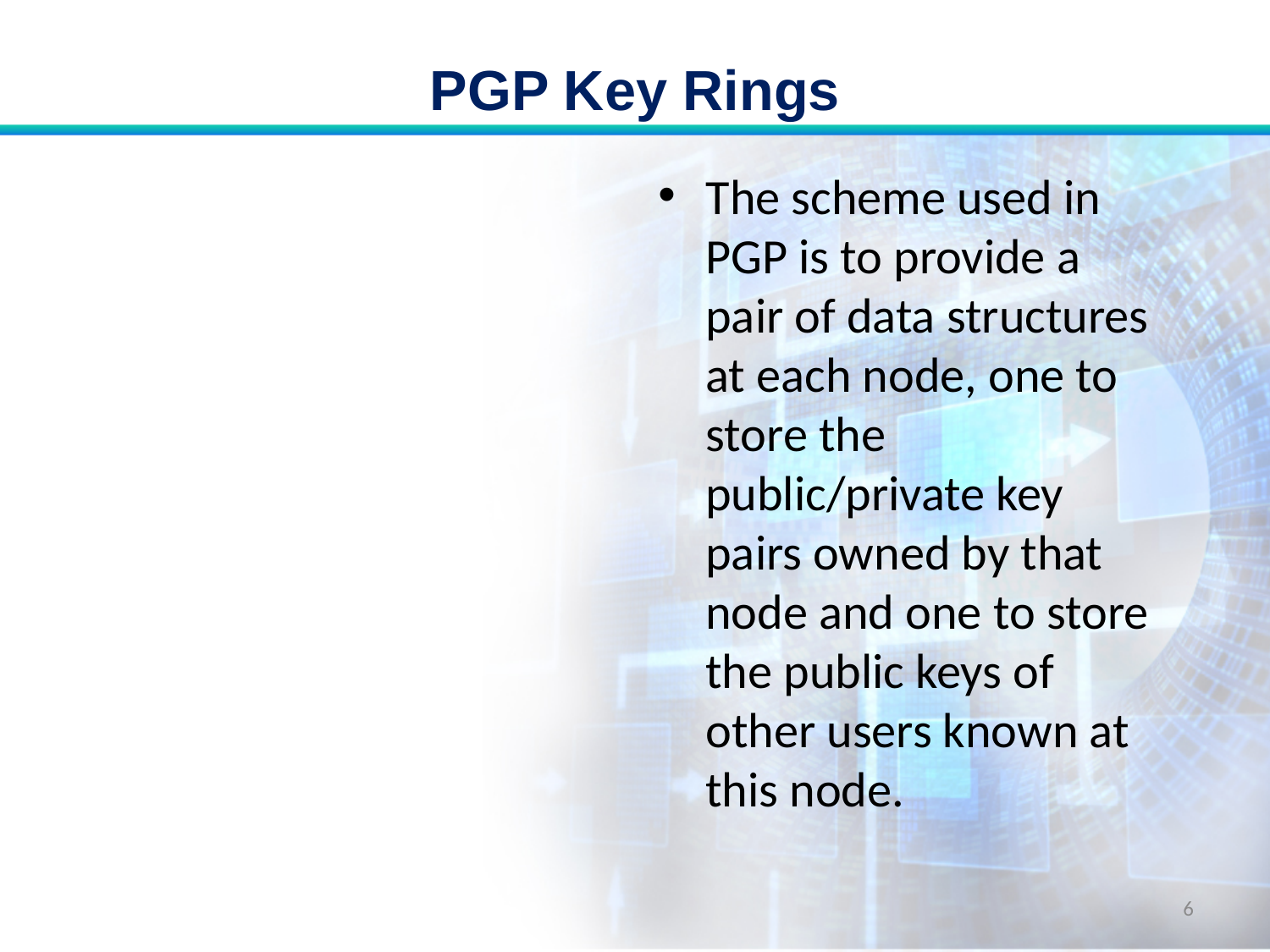

# PGP Key Rings
The scheme used in PGP is to provide a pair of data structures at each node, one to store the public/private key pairs owned by that node and one to store the public keys of other users known at this node.
6